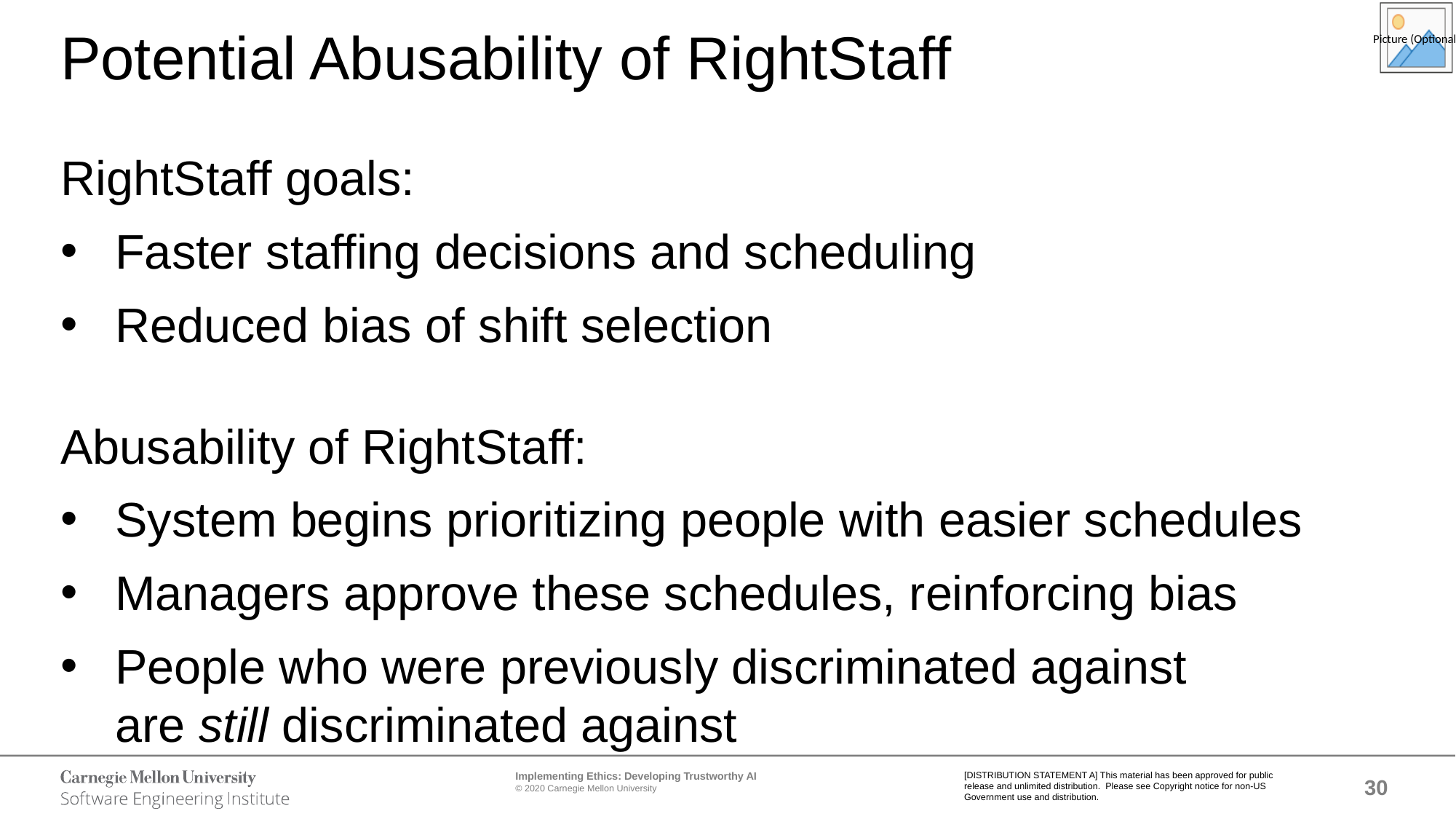

# Potential Abusability of RightStaff
RightStaff goals:
Faster staffing decisions and scheduling
Reduced bias of shift selection

Abusability of RightStaff:
System begins prioritizing people with easier schedules
Managers approve these schedules, reinforcing bias
People who were previously discriminated against
are still discriminated against